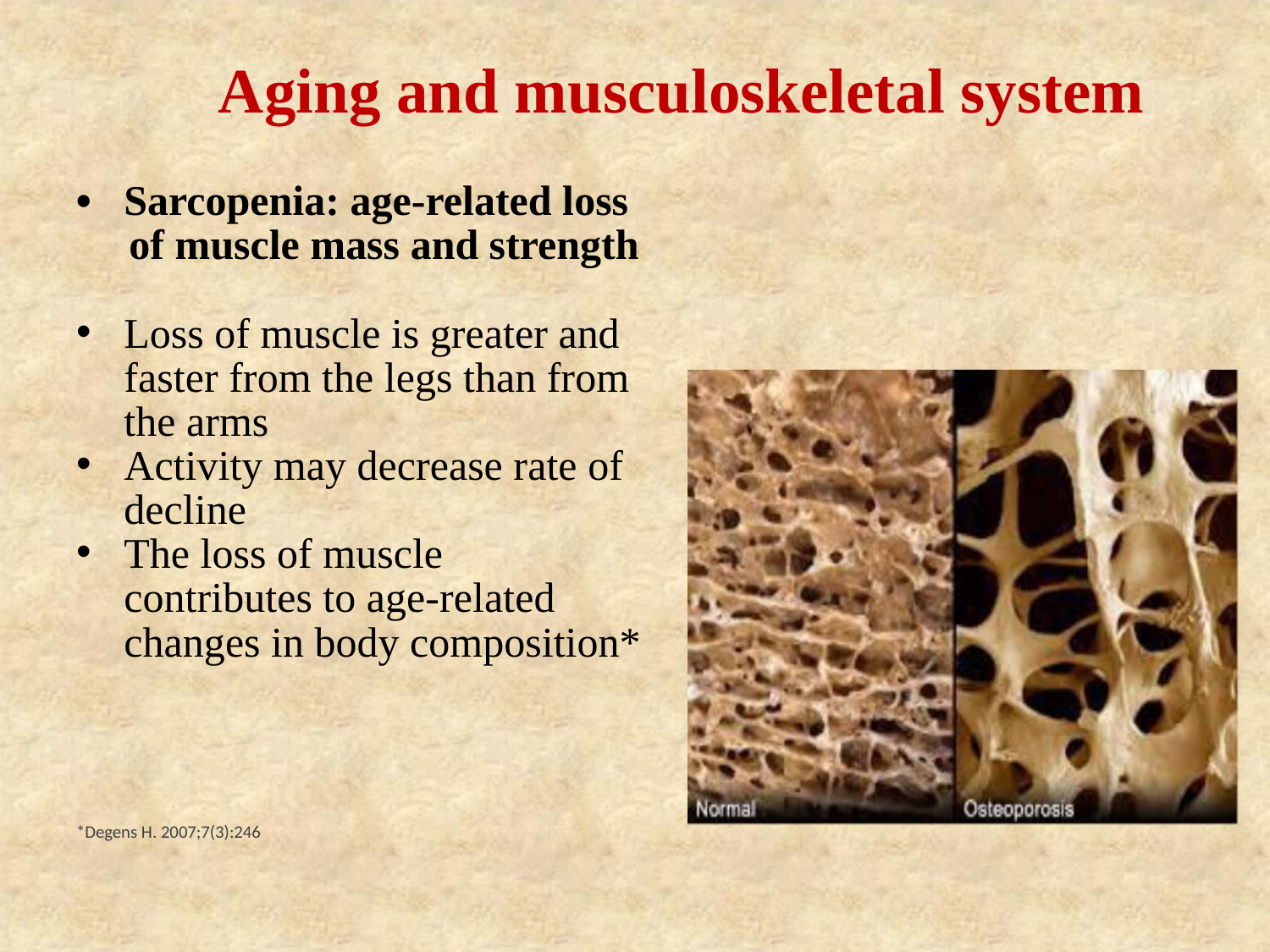

Aging and musculoskeletal system
• Sarcopenia: age-related loss
     of muscle mass and strength

Loss of muscle is greater and faster from the legs than from the arms
Activity may decrease rate of decline
The loss of muscle contributes to age-related changes in body composition*

*Degens H. 2007;7(3):246